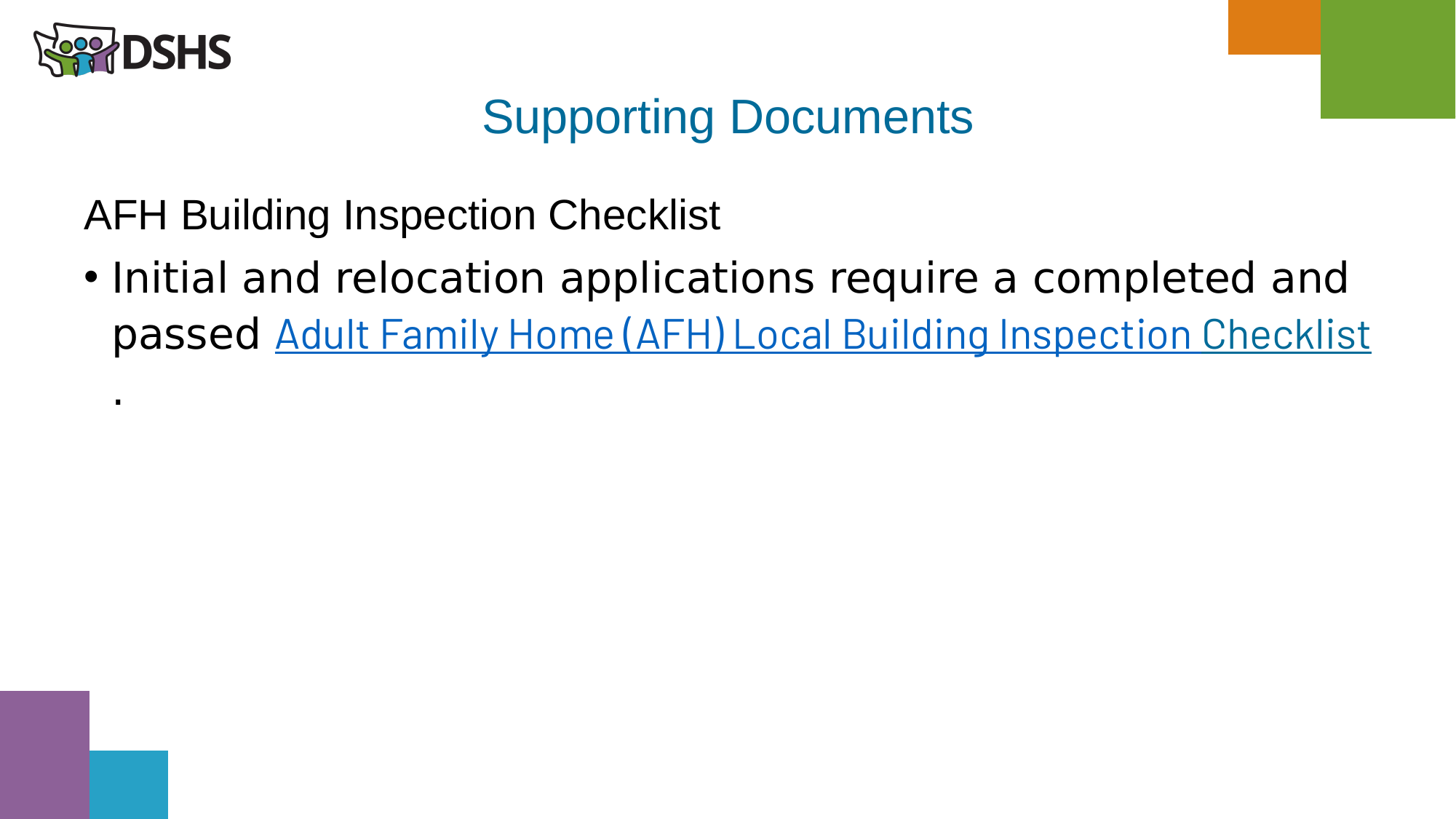

Supporting Documents
AFH Building Inspection Checklist
Initial and relocation applications require a completed and passed Adult Family Home (AFH) Local Building Inspection Checklist.